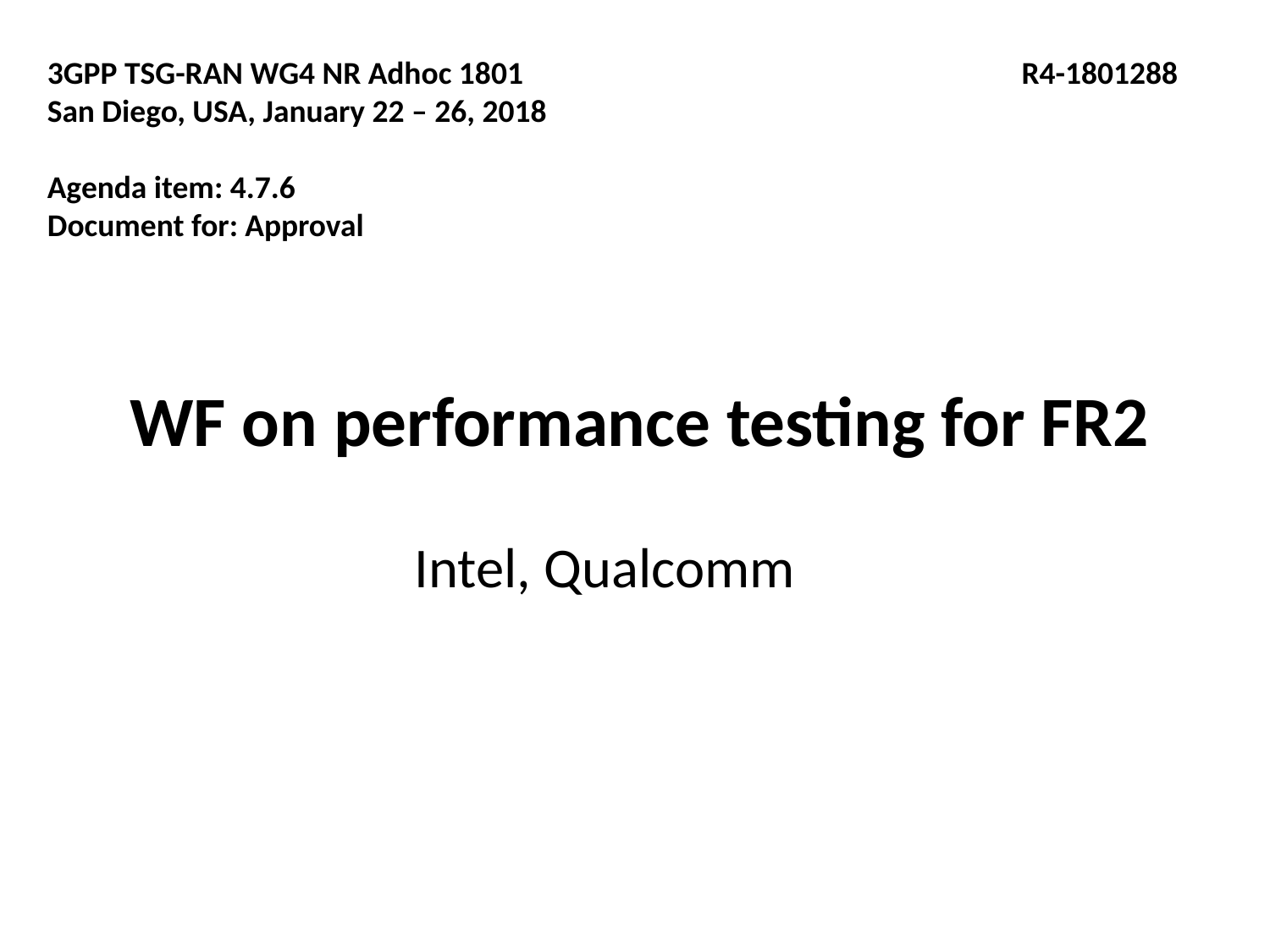

3GPP TSG-RAN WG4 NR Adhoc 1801	                                                                 R4-1801288
San Diego, USA, January 22 – 26, 2018

Agenda item: 4.7.6
Document for: Approval

# WF on performance testing for FR2
Intel, Qualcomm